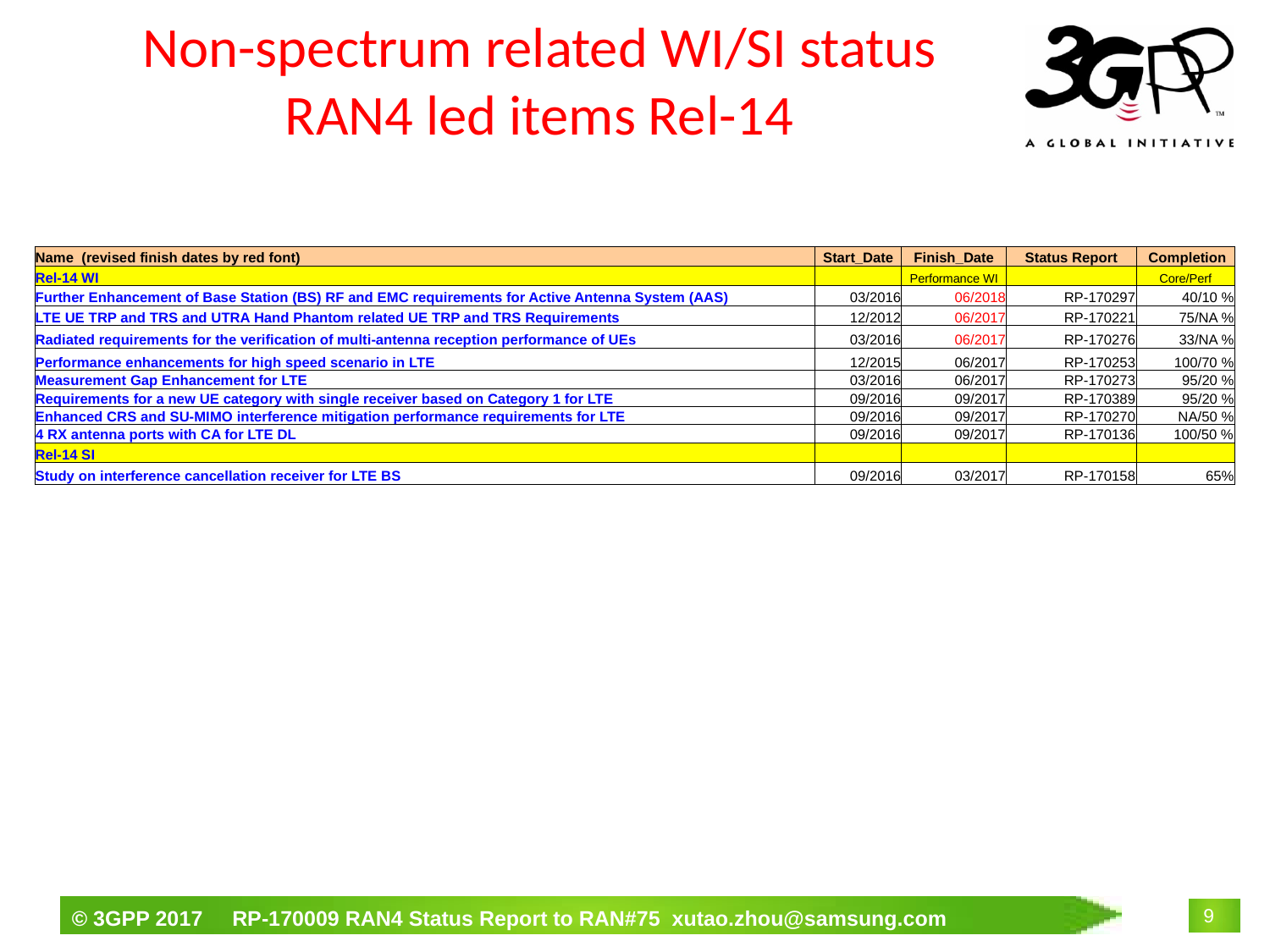

# Non-spectrum related WI/SI status RAN4 led items Rel-14
| Name (revised finish dates by red font) | Start\_Date | Finish\_Date | Status Report | Completion |
| --- | --- | --- | --- | --- |
| Rel-14 WI |  | Performance WI |  | Core/Perf |
| Further Enhancement of Base Station (BS) RF and EMC requirements for Active Antenna System (AAS) | 03/2016 | 06/2018 | RP-170297 | 40/10 % |
| LTE UE TRP and TRS and UTRA Hand Phantom related UE TRP and TRS Requirements | 12/2012 | 06/2017 | RP-170221 | 75/NA % |
| Radiated requirements for the verification of multi-antenna reception performance of UEs | 03/2016 | 06/2017 | RP-170276 | 33/NA % |
| Performance enhancements for high speed scenario in LTE | 12/2015 | 06/2017 | RP-170253 | 100/70 % |
| Measurement Gap Enhancement for LTE | 03/2016 | 06/2017 | RP-170273 | 95/20 % |
| Requirements for a new UE category with single receiver based on Category 1 for LTE | 09/2016 | 09/2017 | RP-170389 | 95/20 % |
| Enhanced CRS and SU-MIMO interference mitigation performance requirements for LTE | 09/2016 | 09/2017 | RP-170270 | NA/50 % |
| 4 RX antenna ports with CA for LTE DL | 09/2016 | 09/2017 | RP-170136 | 100/50 % |
| Rel-14 SI |  |  |  |  |
| Study on interference cancellation receiver for LTE BS | 09/2016 | 03/2017 | RP-170158 | 65% |